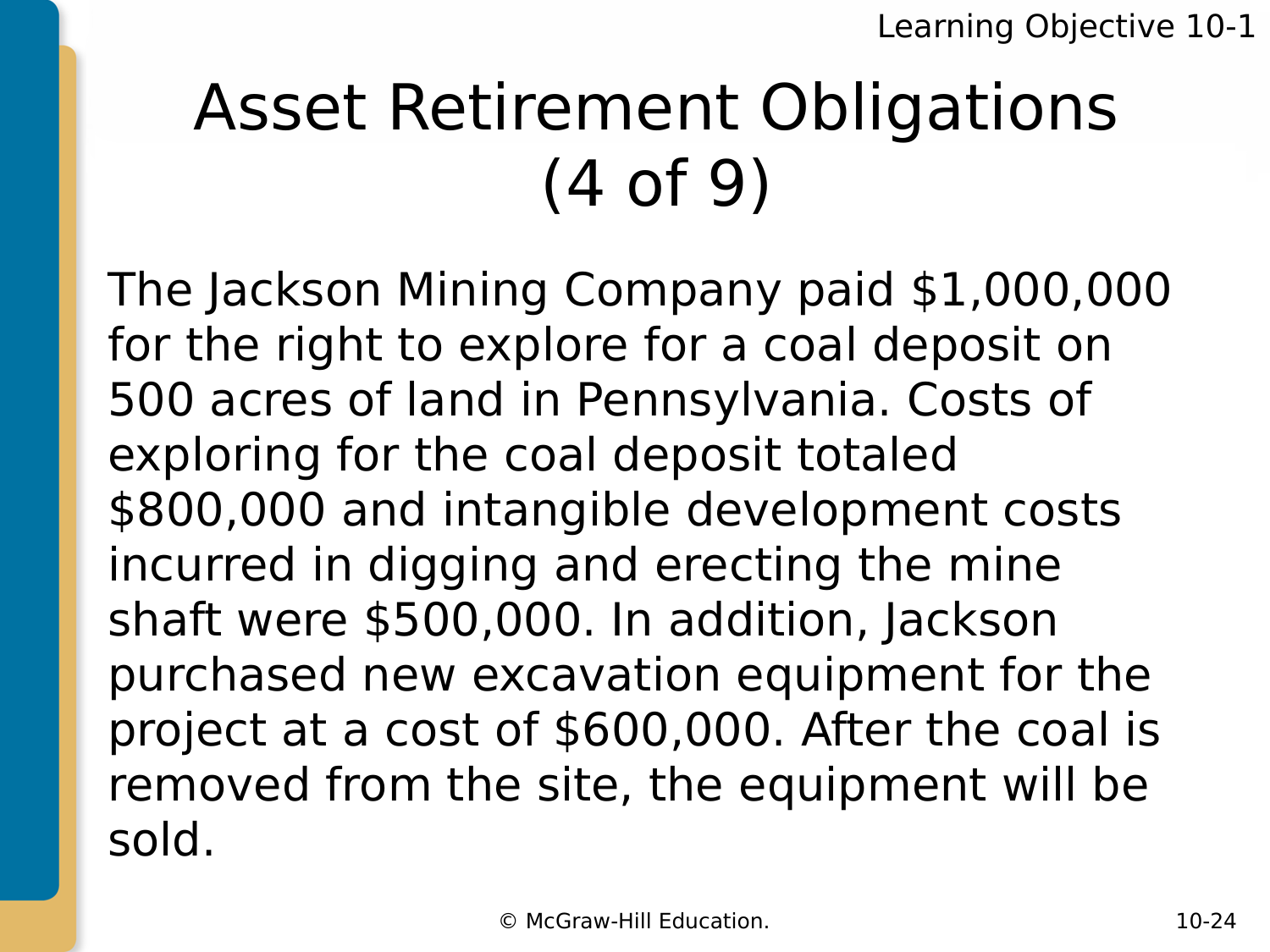

Learning Objective 10-1
# Asset Retirement Obligations (4 of 9)
The Jackson Mining Company paid $1,000,000 for the right to explore for a coal deposit on 500 acres of land in Pennsylvania. Costs of exploring for the coal deposit totaled $800,000 and intangible development costs incurred in digging and erecting the mine shaft were $500,000. In addition, Jackson purchased new excavation equipment for the project at a cost of $600,000. After the coal is removed from the site, the equipment will be sold.